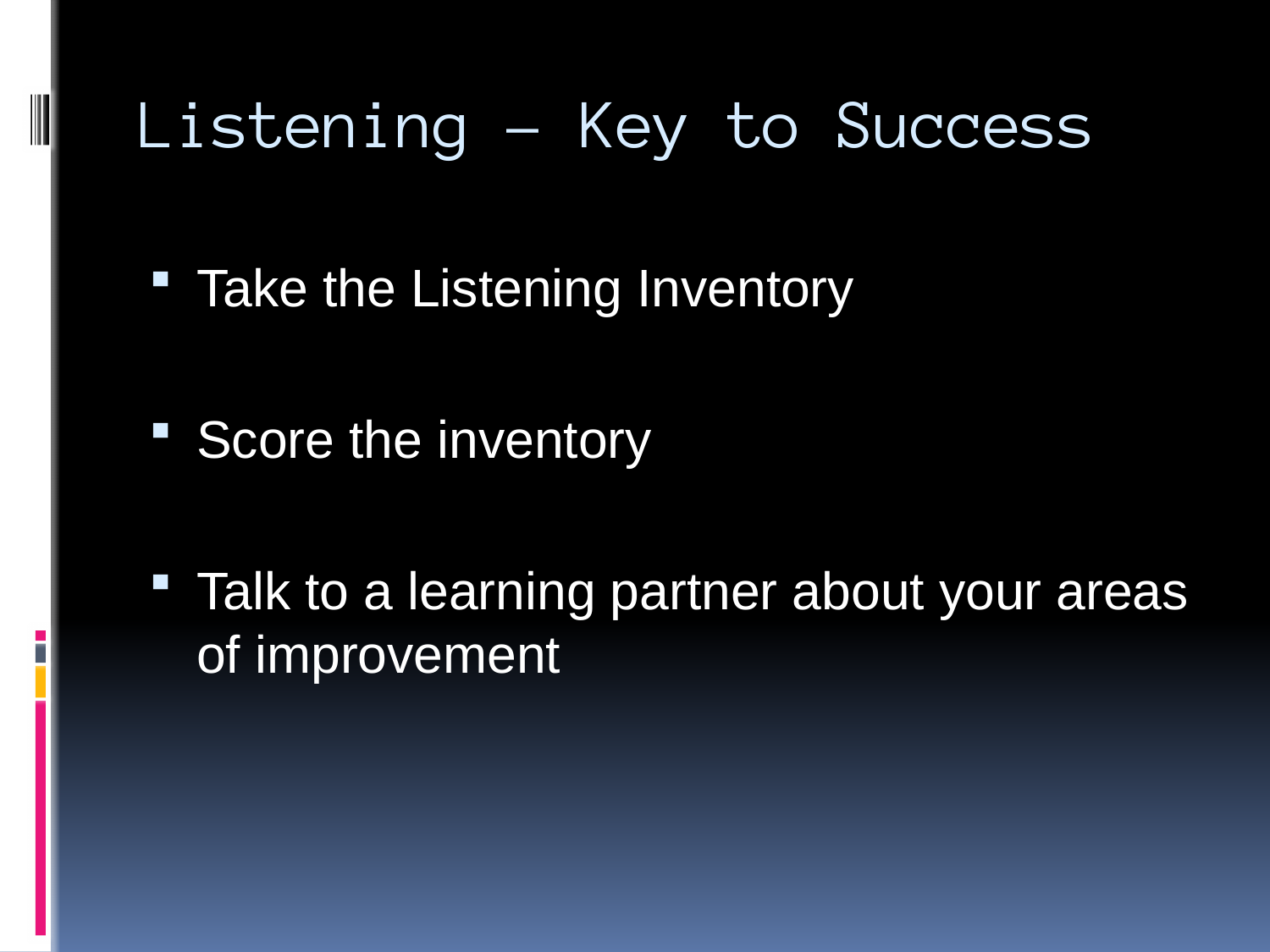

# Listening – Key to Success
Take the Listening Inventory

Score the inventory

Talk to a learning partner about your areas of improvement